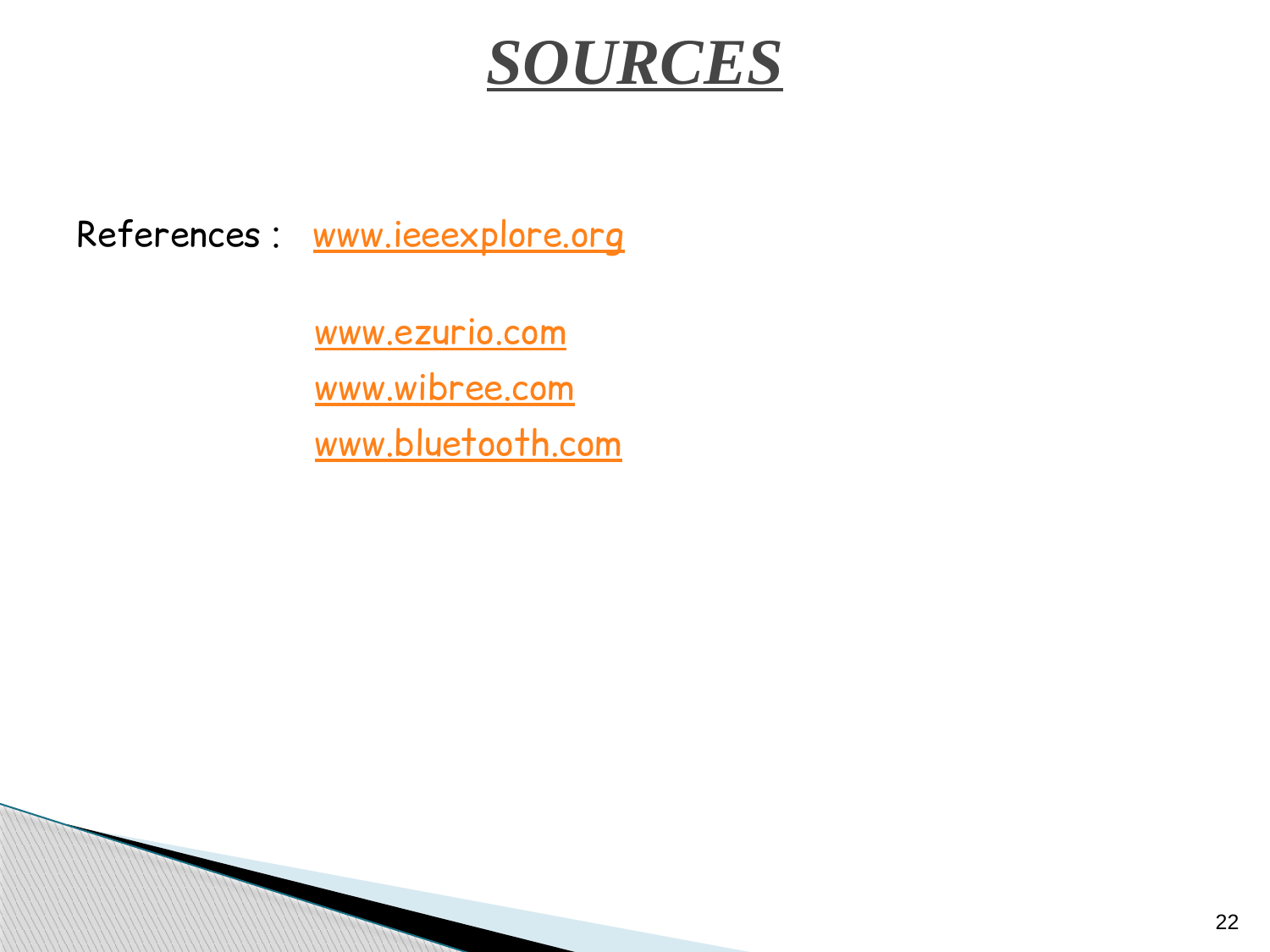

# SOURCES
References :   www.ieeexplore.org
                       www.ezurio.com
                       www.wibree.com
                       www.bluetooth.com
22